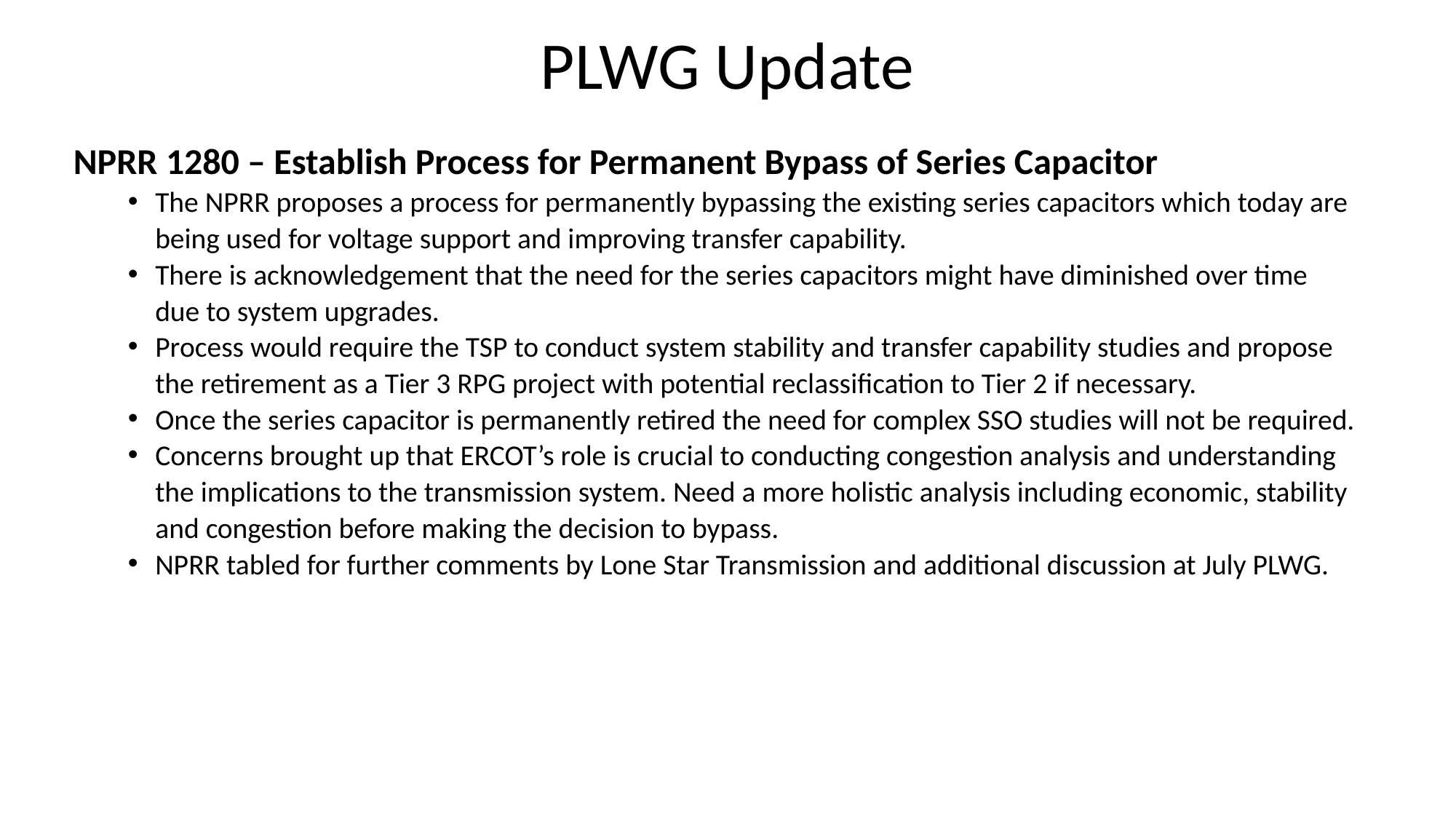

# PLWG Update
NPRR 1280 – Establish Process for Permanent Bypass of Series Capacitor
The NPRR proposes a process for permanently bypassing the existing series capacitors which today are being used for voltage support and improving transfer capability.
There is acknowledgement that the need for the series capacitors might have diminished over time due to system upgrades.
Process would require the TSP to conduct system stability and transfer capability studies and propose the retirement as a Tier 3 RPG project with potential reclassification to Tier 2 if necessary.
Once the series capacitor is permanently retired the need for complex SSO studies will not be required.
Concerns brought up that ERCOT’s role is crucial to conducting congestion analysis and understanding the implications to the transmission system. Need a more holistic analysis including economic, stability and congestion before making the decision to bypass.
NPRR tabled for further comments by Lone Star Transmission and additional discussion at July PLWG.